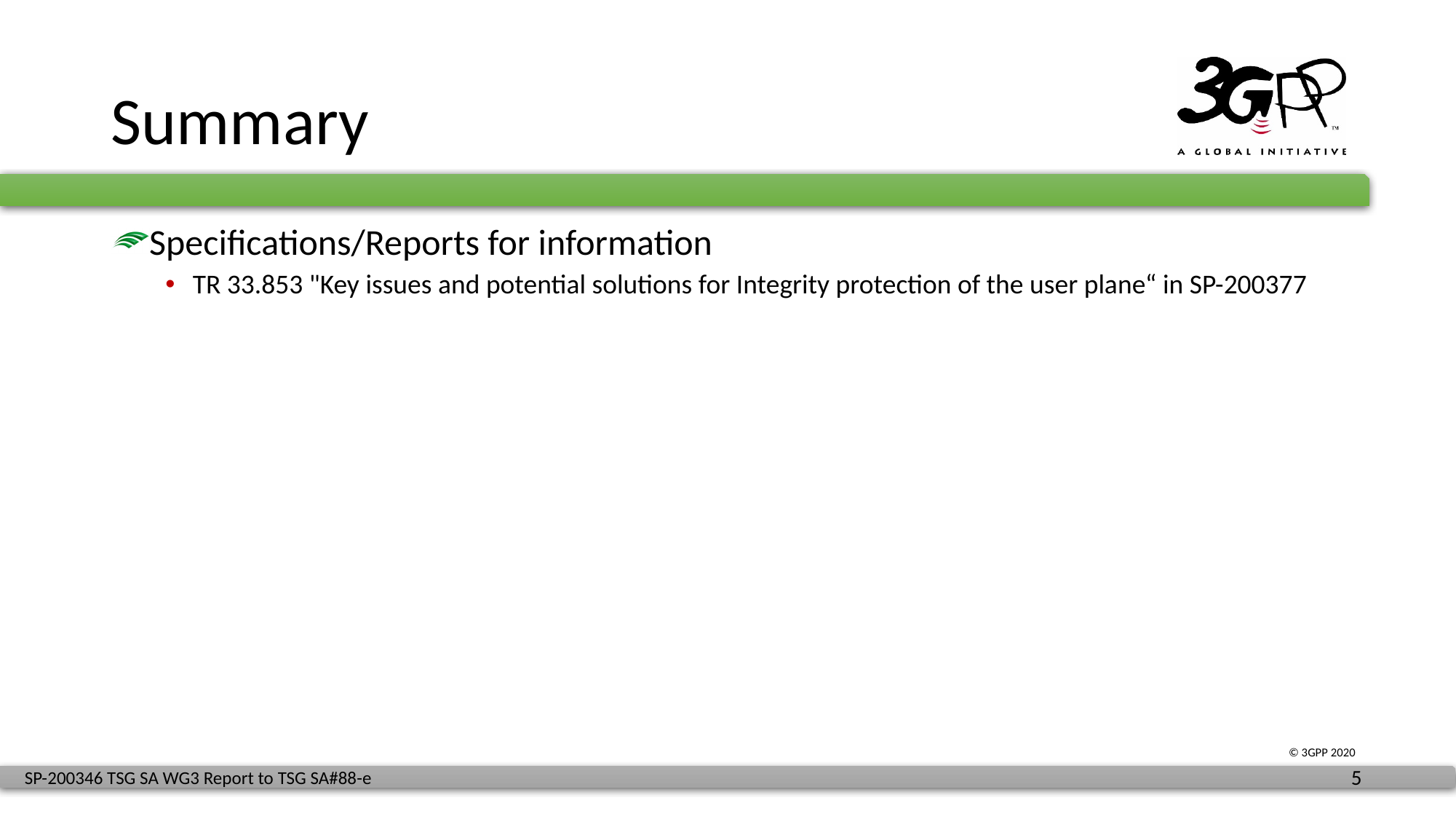

# Summary
Specifications/Reports for information
TR 33.853 "Key issues and potential solutions for Integrity protection of the user plane“ in SP-200377